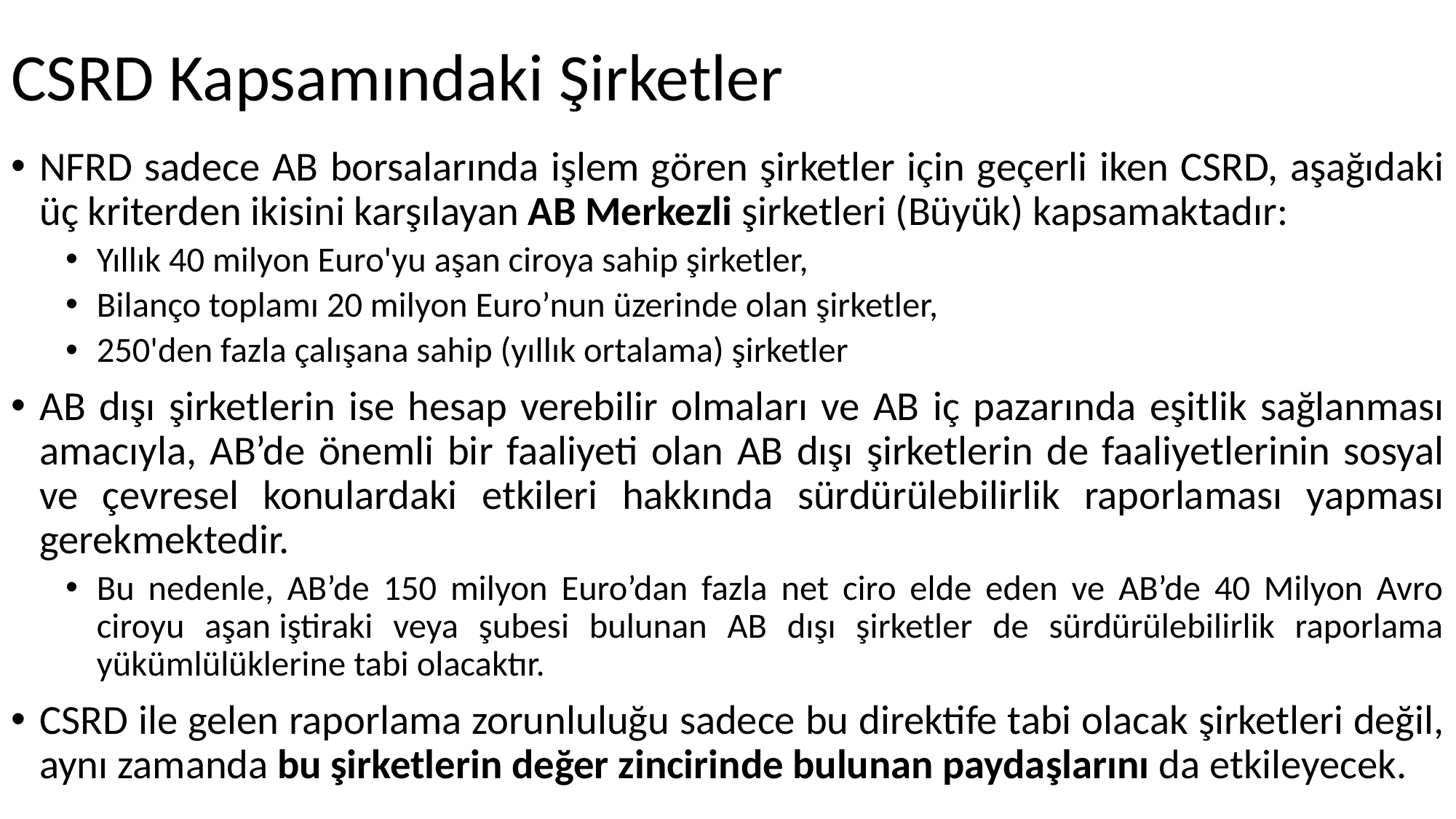

# CSRD Kapsamındaki Şirketler
NFRD sadece AB borsalarında işlem gören şirketler için geçerli iken CSRD, aşağıdaki üç kriterden ikisini karşılayan AB Merkezli şirketleri (Büyük) kapsamaktadır:
Yıllık 40 milyon Euro'yu aşan ciroya sahip şirketler,
Bilanço toplamı 20 milyon Euro’nun üzerinde olan şirketler,
250'den fazla çalışana sahip (yıllık ortalama) şirketler
AB dışı şirketlerin ise hesap verebilir olmaları ve AB iç pazarında eşitlik sağlanması amacıyla, AB’de önemli bir faaliyeti olan AB dışı şirketlerin de faaliyetlerinin sosyal ve çevresel konulardaki etkileri hakkında sürdürülebilirlik raporlaması yapması gerekmektedir.
Bu nedenle, AB’de 150 milyon Euro’dan fazla net ciro elde eden ve AB’de 40 Milyon Avro ciroyu aşan iştiraki veya şubesi bulunan AB dışı şirketler de sürdürülebilirlik raporlama yükümlülüklerine tabi olacaktır.
CSRD ile gelen raporlama zorunluluğu sadece bu direktife tabi olacak şirketleri değil, aynı zamanda bu şirketlerin değer zincirinde bulunan paydaşlarını da etkileyecek.